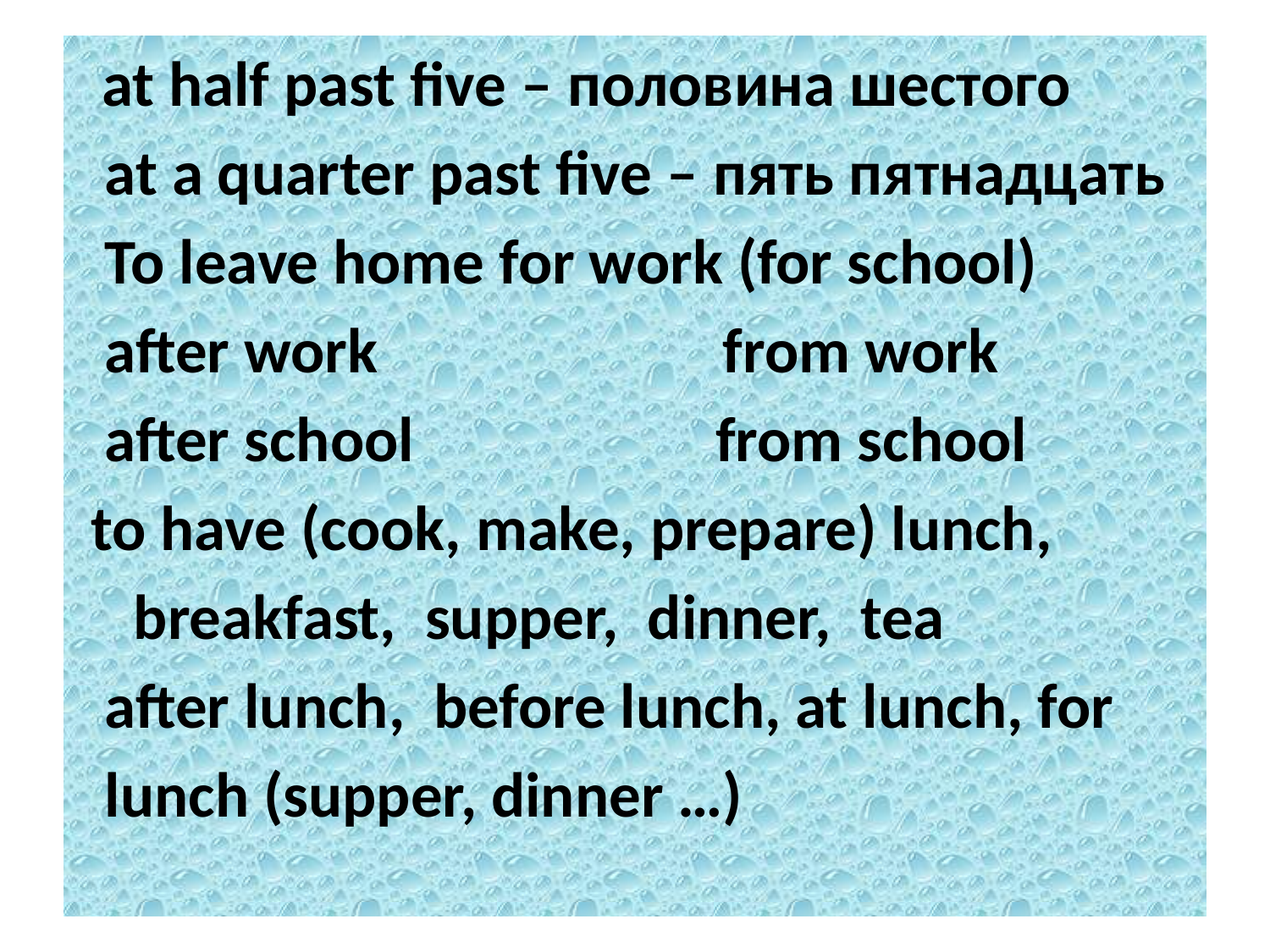

#
  at half past five – половина шестого
  at a quarter past five – пять пятнадцать
  To leave home for work (for school)
  after work                        from work
  after school                     from school
 to have (cook, make, prepare) lunch,
    breakfast,  supper,  dinner,  tea
  after lunch,  before lunch, at lunch, for
  lunch (supper, dinner …)